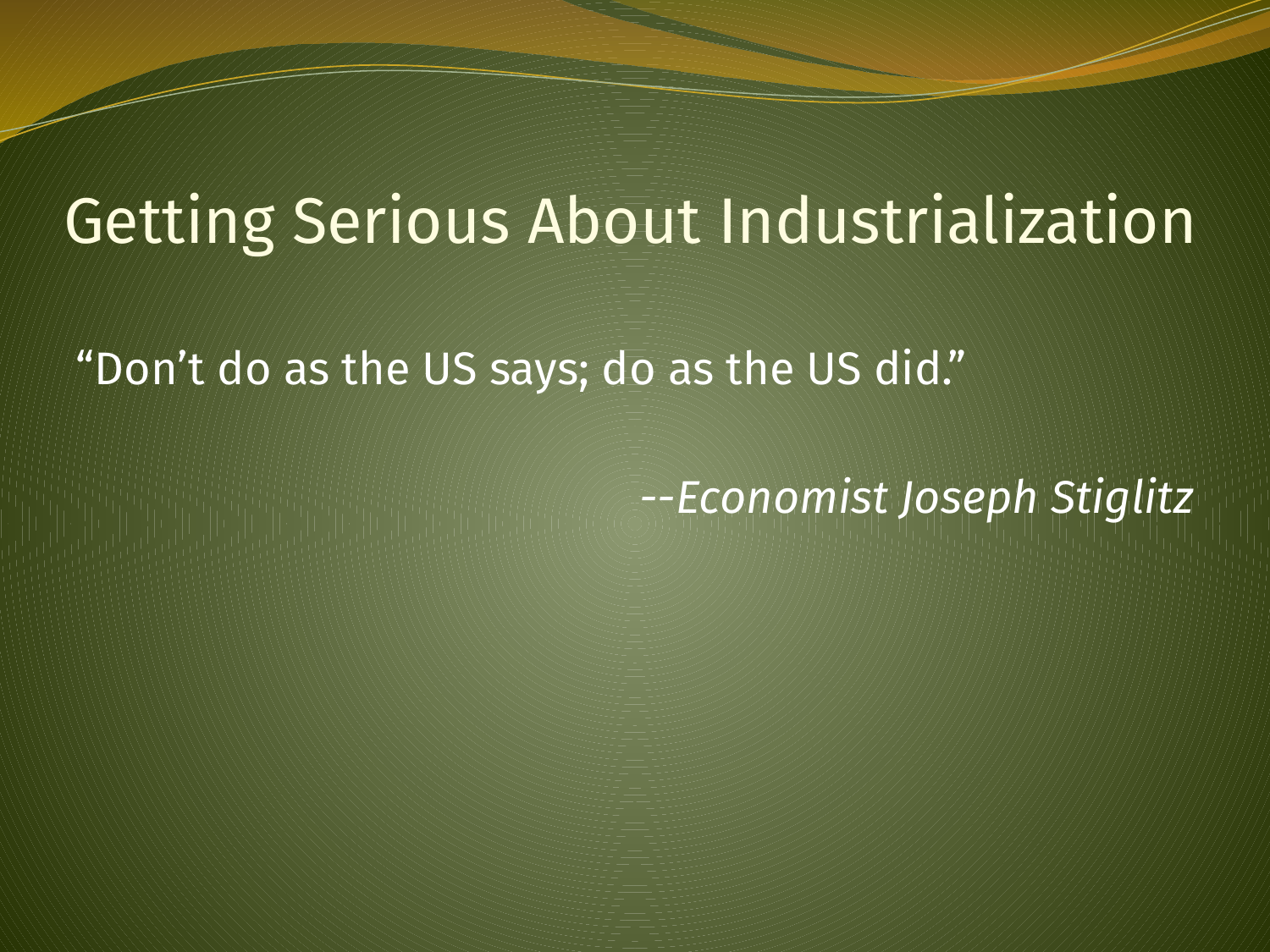

# Getting Serious About Industrialization

“Don’t do as the US says; do as the US did.”

--Economist Joseph Stiglitz